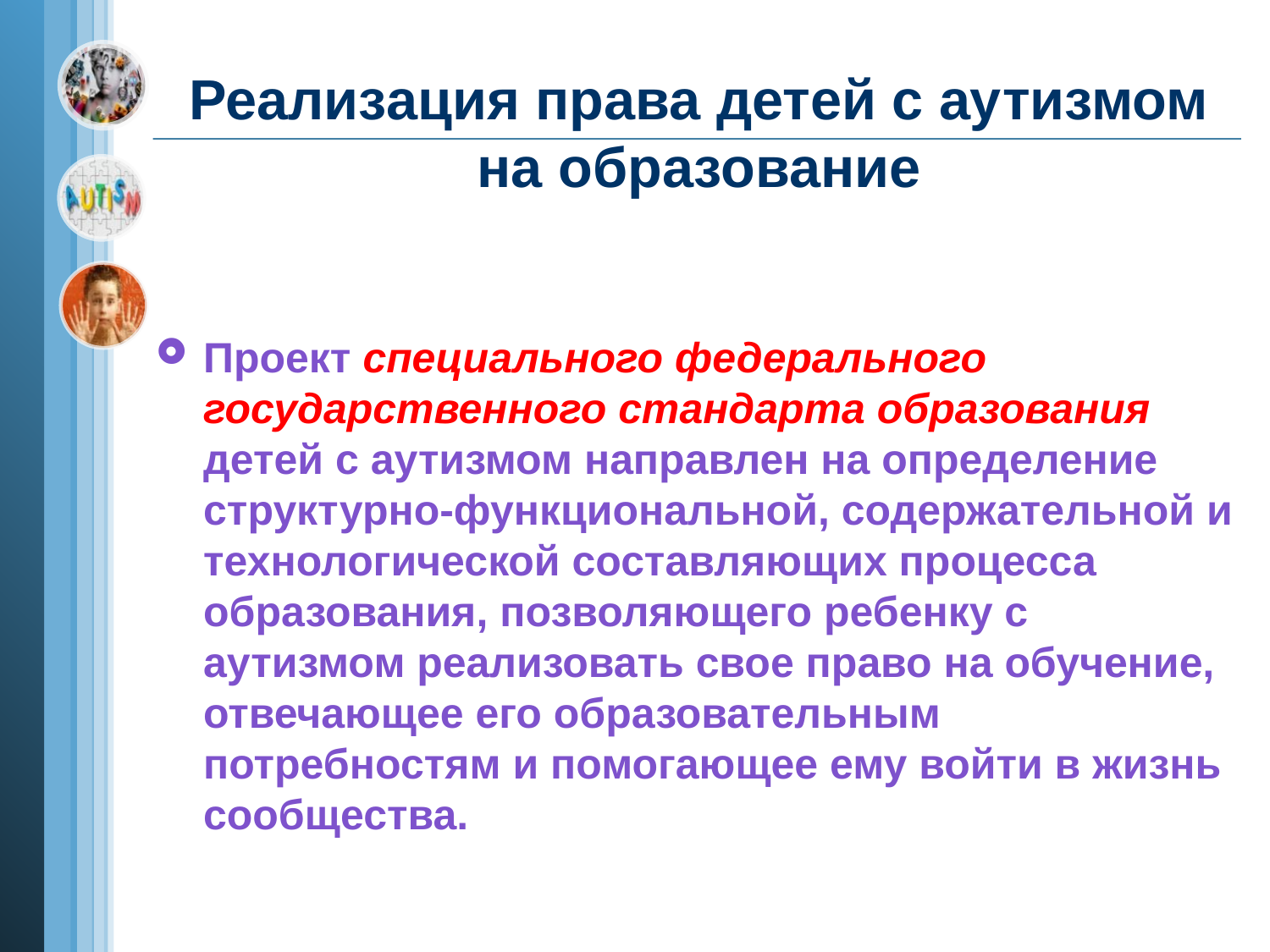

# Реализация права детей с аутизмом на образование

Проект специального федерального государственного стандарта образования детей с аутизмом направлен на определение структурно-функциональной, содержательной и технологической составляющих процесса образования, позволяющего ребенку с аутизмом реализовать свое право на обучение, отвечающее его образовательным потребностям и помогающее ему войти в жизнь сообщества.